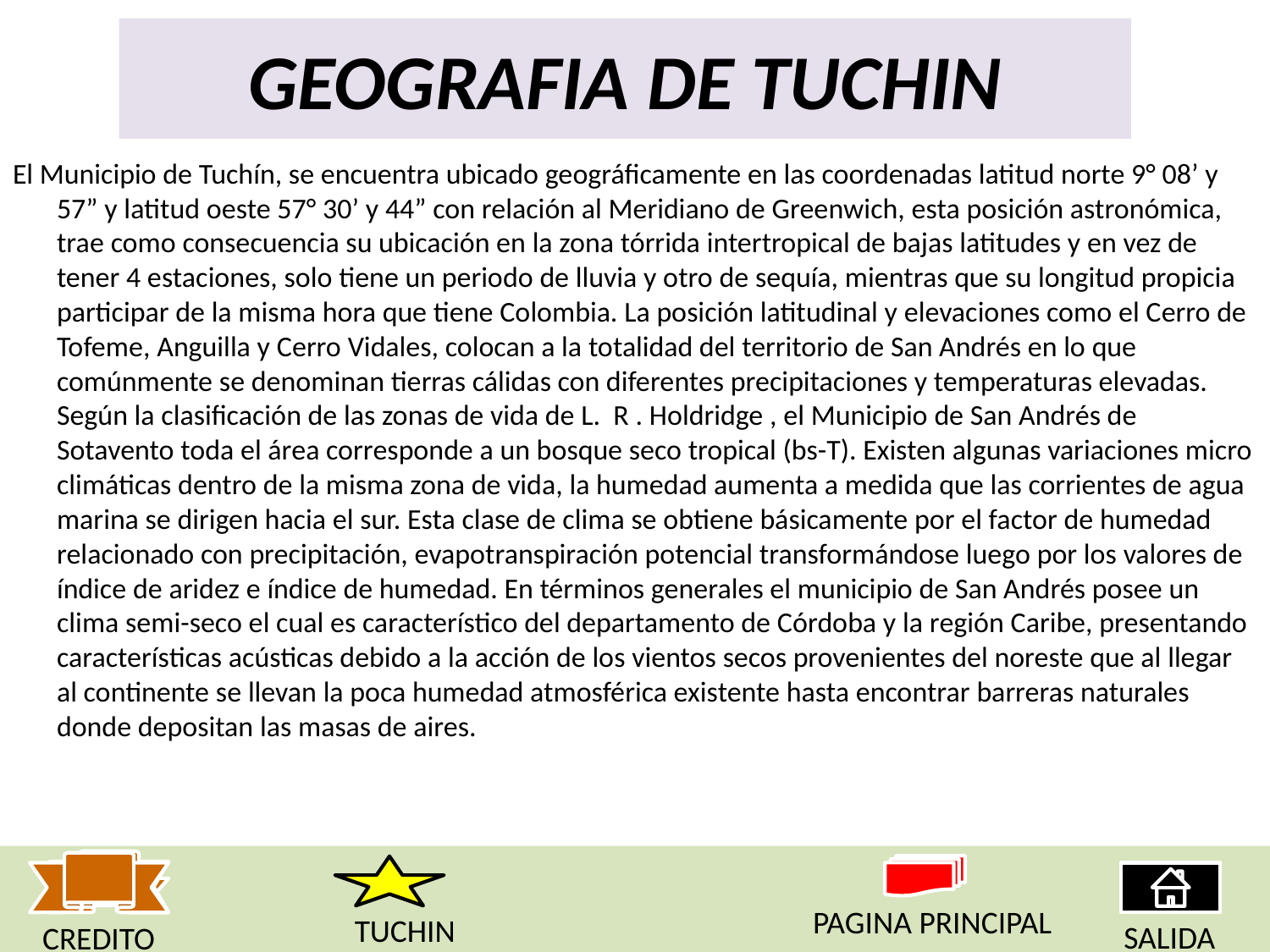

# GEOGRAFIA DE TUCHIN
El Municipio de Tuchín, se encuentra ubicado geográficamente en las coordenadas latitud norte 9° 08’ y 57” y latitud oeste 57° 30’ y 44” con relación al Meridiano de Greenwich, esta posición astronómica, trae como consecuencia su ubicación en la zona tórrida intertropical de bajas latitudes y en vez de tener 4 estaciones, solo tiene un periodo de lluvia y otro de sequía, mientras que su longitud propicia participar de la misma hora que tiene Colombia. La posición latitudinal y elevaciones como el Cerro de Tofeme, Anguilla y Cerro Vidales, colocan a la totalidad del territorio de San Andrés en lo que comúnmente se denominan tierras cálidas con diferentes precipitaciones y temperaturas elevadas. Según la clasificación de las zonas de vida de L.  R . Holdridge , el Municipio de San Andrés de Sotavento toda el área corresponde a un bosque seco tropical (bs-T). Existen algunas variaciones micro climáticas dentro de la misma zona de vida, la humedad aumenta a medida que las corrientes de agua marina se dirigen hacia el sur. Esta clase de clima se obtiene básicamente por el factor de humedad relacionado con precipitación, evapotranspiración potencial transformándose luego por los valores de índice de aridez e índice de humedad. En términos generales el municipio de San Andrés posee un clima semi-seco el cual es característico del departamento de Córdoba y la región Caribe, presentando características acústicas debido a la acción de los vientos secos provenientes del noreste que al llegar al continente se llevan la poca humedad atmosférica existente hasta encontrar barreras naturales donde depositan las masas de aires.

PAGINA PRINCIPAL
TUCHIN
SALIDA
CREDITO